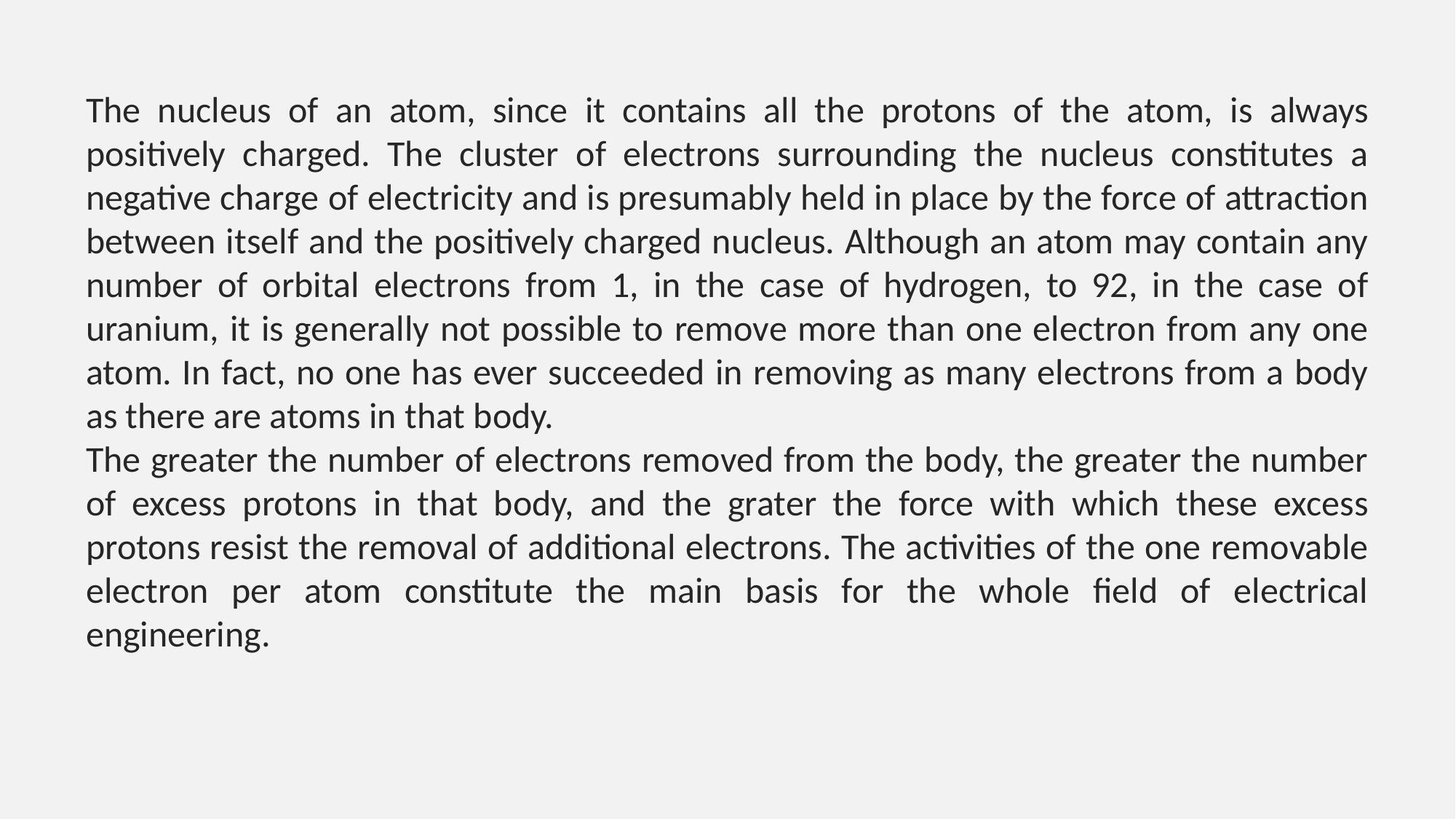

The nucleus of an atom, since it contains all the protons of the atom, is always positively charged. The cluster of electrons surrounding the nucleus constitutes a negative charge of electricity and is presumably held in place by the force of attraction between itself and the positively charged nucleus. Although an atom may contain any number of orbital electrons from 1, in the case of hydrogen, to 92, in the case of uranium, it is generally not possible to remove more than one electron from any one atom. In fact, no one has ever succeeded in removing as many electrons from a body as there are atoms in that body.
The greater the number of electrons removed from the body, the greater the number of excess protons in that body, and the grater the force with which these excess protons resist the removal of additional electrons. The activities of the one removable electron per atom constitute the main basis for the whole field of electrical engineering.